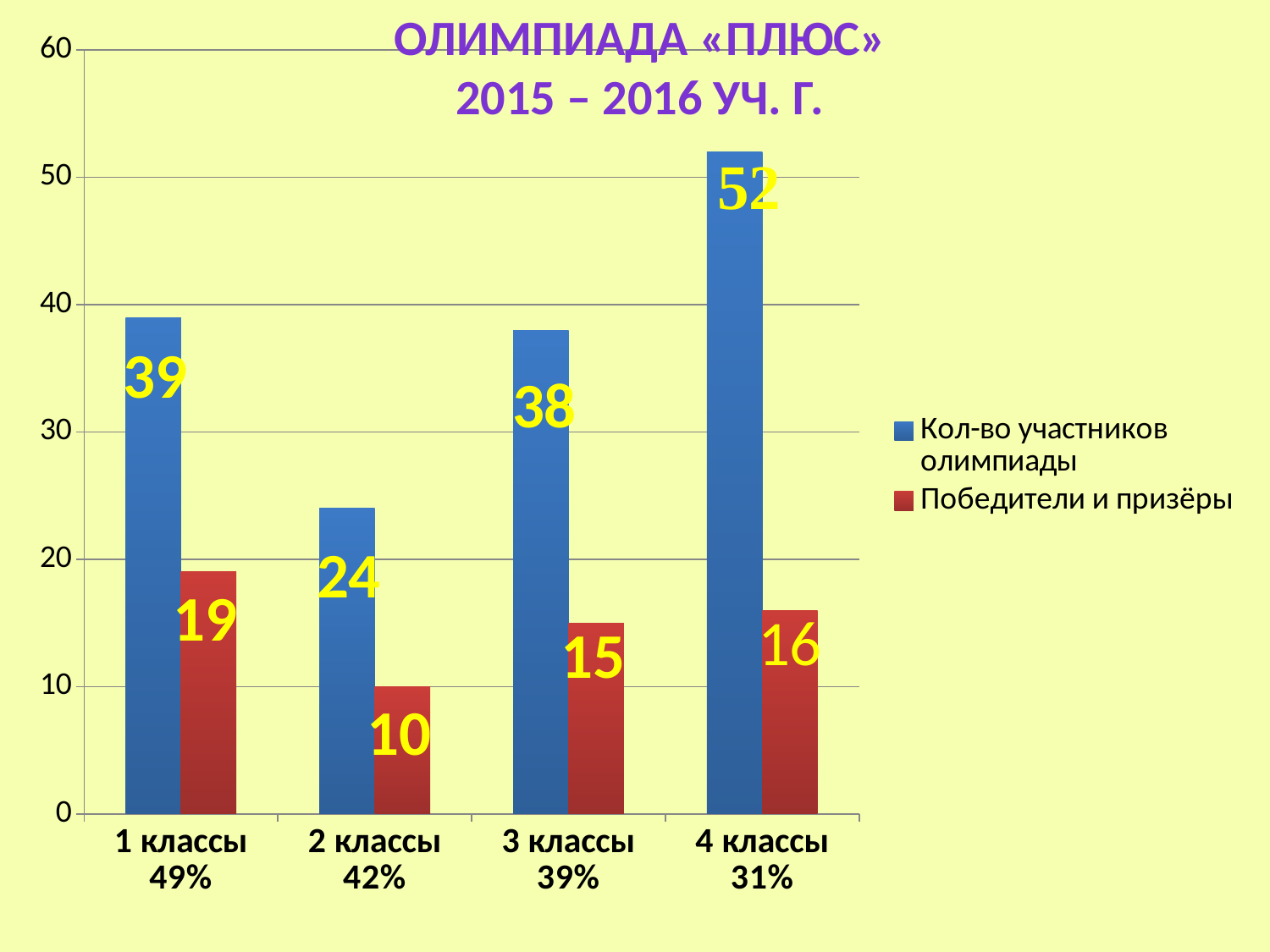

Олимпиада «Плюс» 2015 – 2016 уч. г.

### Chart

| Category | Кол-во участников олимпиады | Победители и призёры |
|---|---|---|
| 1 классы 49% | 39.0 | 19.0 |
| 2 классы 42% | 24.0 | 10.0 |
| 3 классы 39% | 38.0 | 15.0 |
| 4 классы 31% | 52.0 | 16.0 |